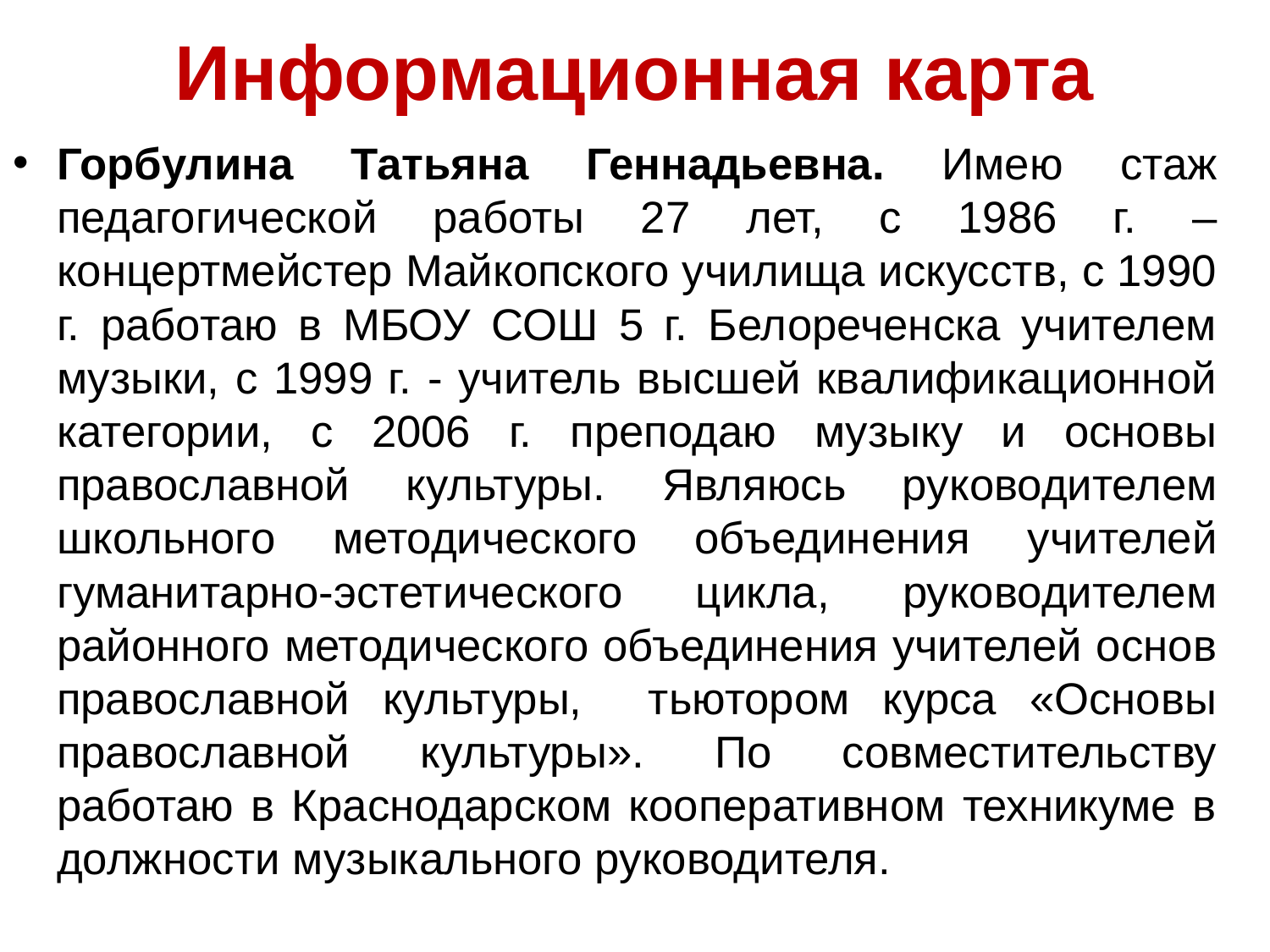

# Информационная карта
Горбулина Татьяна Геннадьевна. Имею стаж педагогической работы 27 лет, с 1986 г. – концертмейстер Майкопского училища искусств, с 1990 г. работаю в МБОУ СОШ 5 г. Белореченска учителем музыки, с 1999 г. - учитель высшей квалификационной категории, с 2006 г. преподаю музыку и основы православной культуры. Являюсь руководителем школьного методического объединения учителей гуманитарно-эстетического цикла, руководителем районного методического объединения учителей основ православной культуры,  тьютором курса «Основы православной культуры». По совместительству работаю в Краснодарском кооперативном техникуме в должности музыкального руководителя.